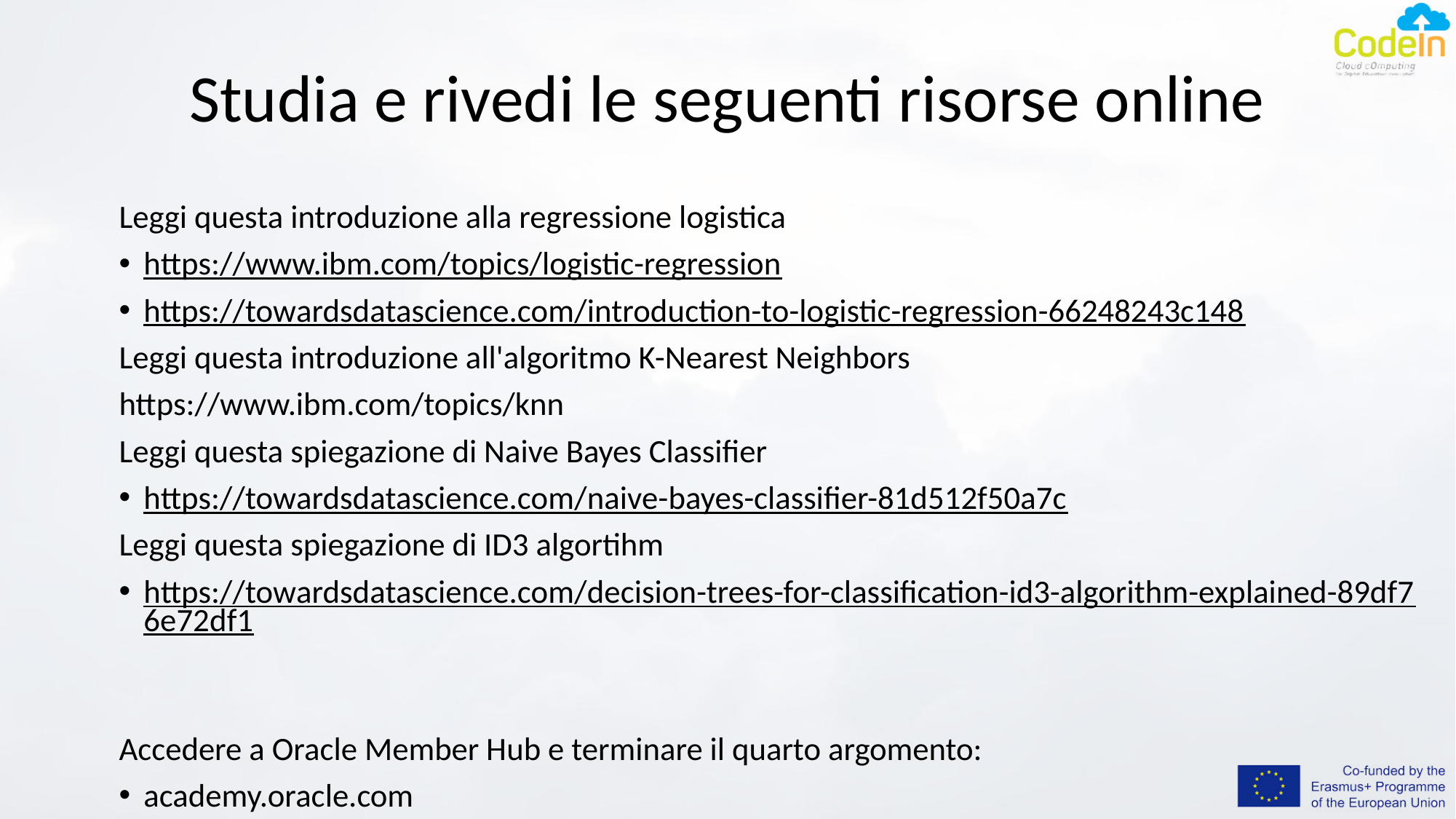

# Studia e rivedi le seguenti risorse online
Leggi questa introduzione alla regressione logistica
https://www.ibm.com/topics/logistic-regression
https://towardsdatascience.com/introduction-to-logistic-regression-66248243c148
Leggi questa introduzione all'algoritmo K-Nearest Neighbors
https://www.ibm.com/topics/knn
Leggi questa spiegazione di Naive Bayes Classifier
https://towardsdatascience.com/naive-bayes-classifier-81d512f50a7c
Leggi questa spiegazione di ID3 algortihm
https://towardsdatascience.com/decision-trees-for-classification-id3-algorithm-explained-89df76e72df1

Accedere a Oracle Member Hub e terminare il quarto argomento:
academy.oracle.com